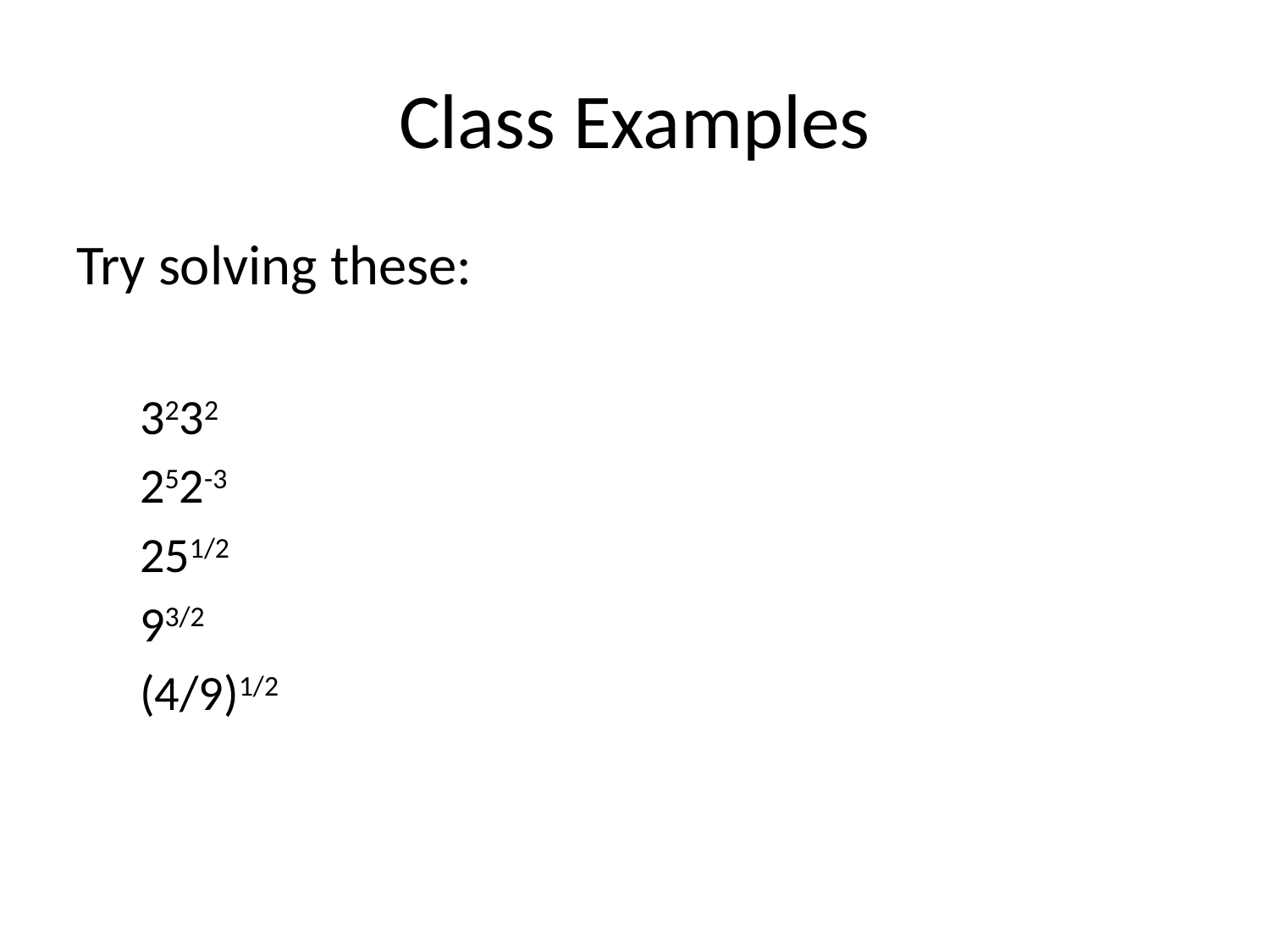

# Class Examples
Try solving these:

3232
252-3
251/2
93/2
(4/9)1/2